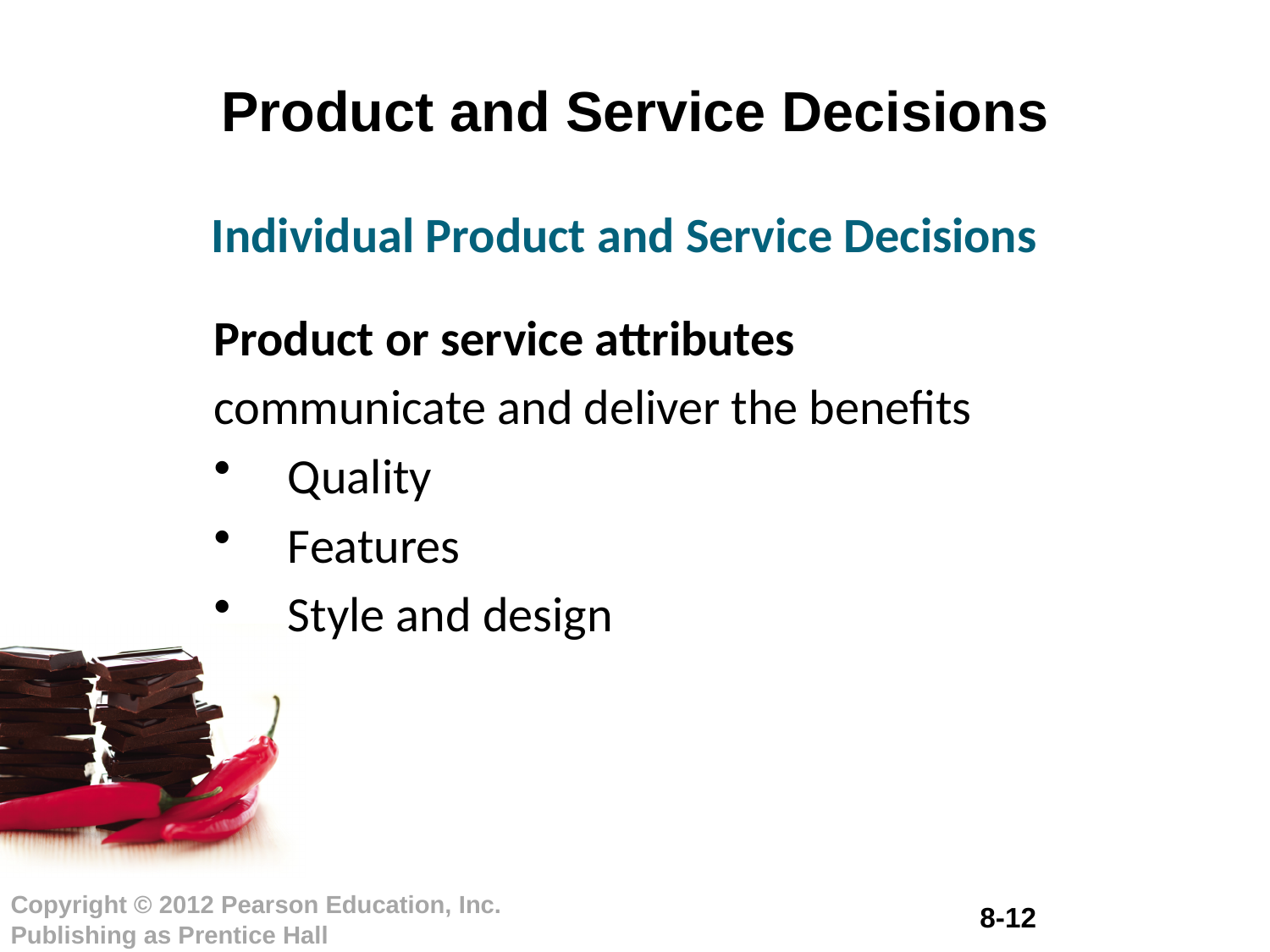

# Product and Service Decisions
Individual Product and Service Decisions

Product or service attributes
communicate and deliver the benefits
Quality
Features
Style and design